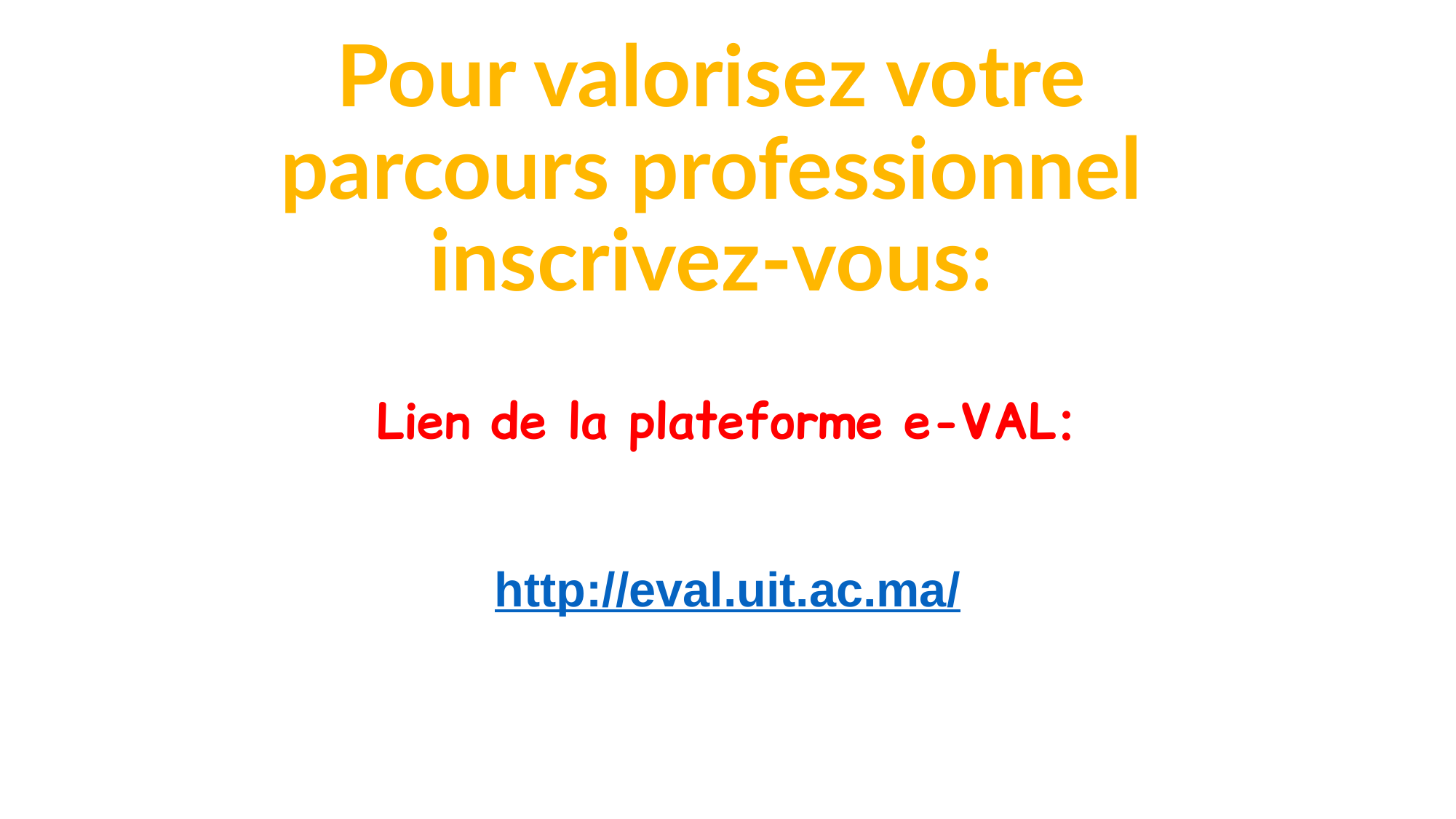

# Pour valorisez votre parcours professionnel inscrivez-vous:
Lien de la plateforme e-VAL:

http://eval.uit.ac.ma/